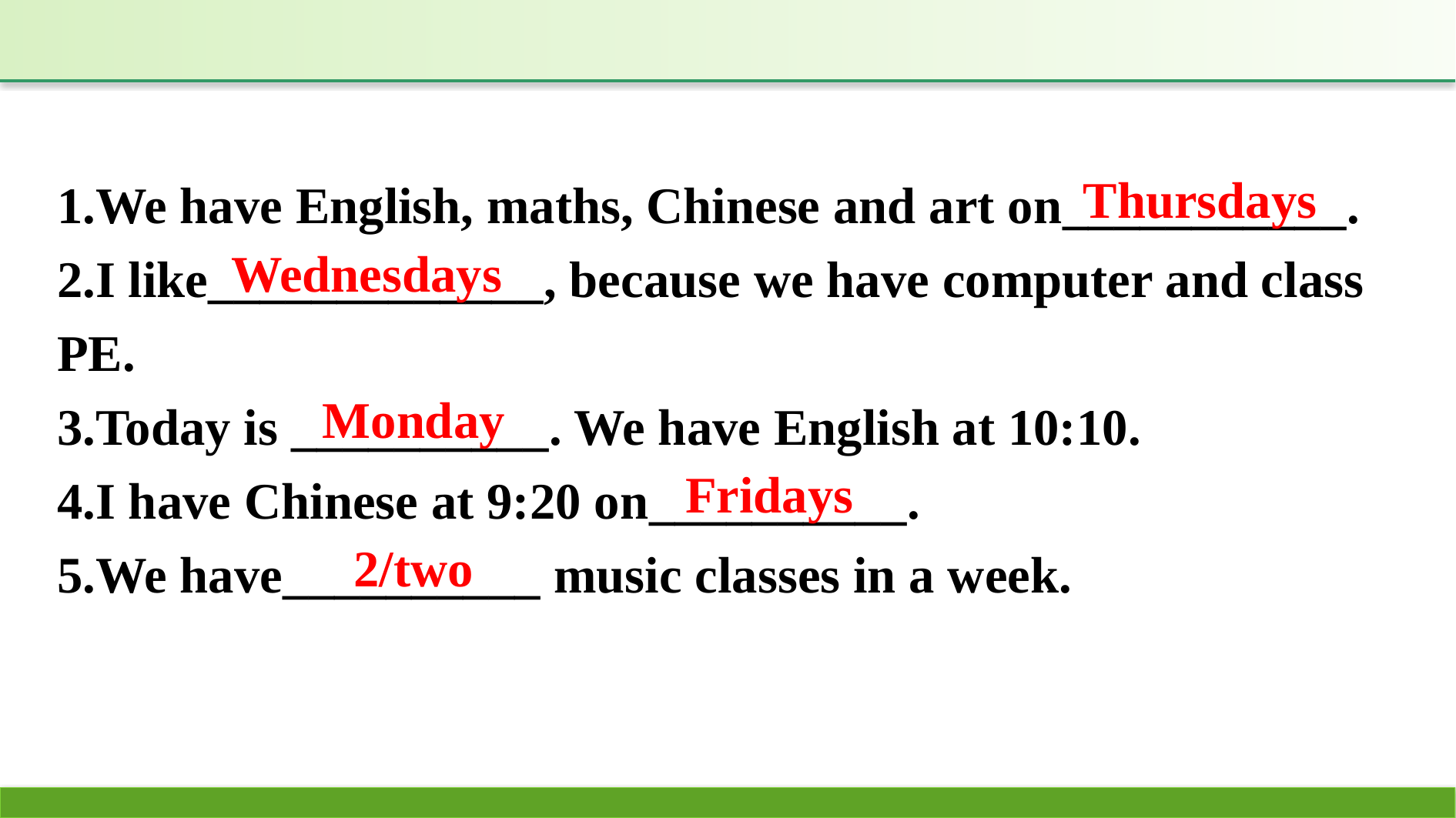

1.We have English, maths, Chinese and art on___________.
2.I like_____________, because we have computer and class PE.
3.Today is __________. We have English at 10:10.
4.I have Chinese at 9:20 on__________.
5.We have__________ music classes in a week.
Thursdays
Wednesdays
Monday
Fridays
2/two